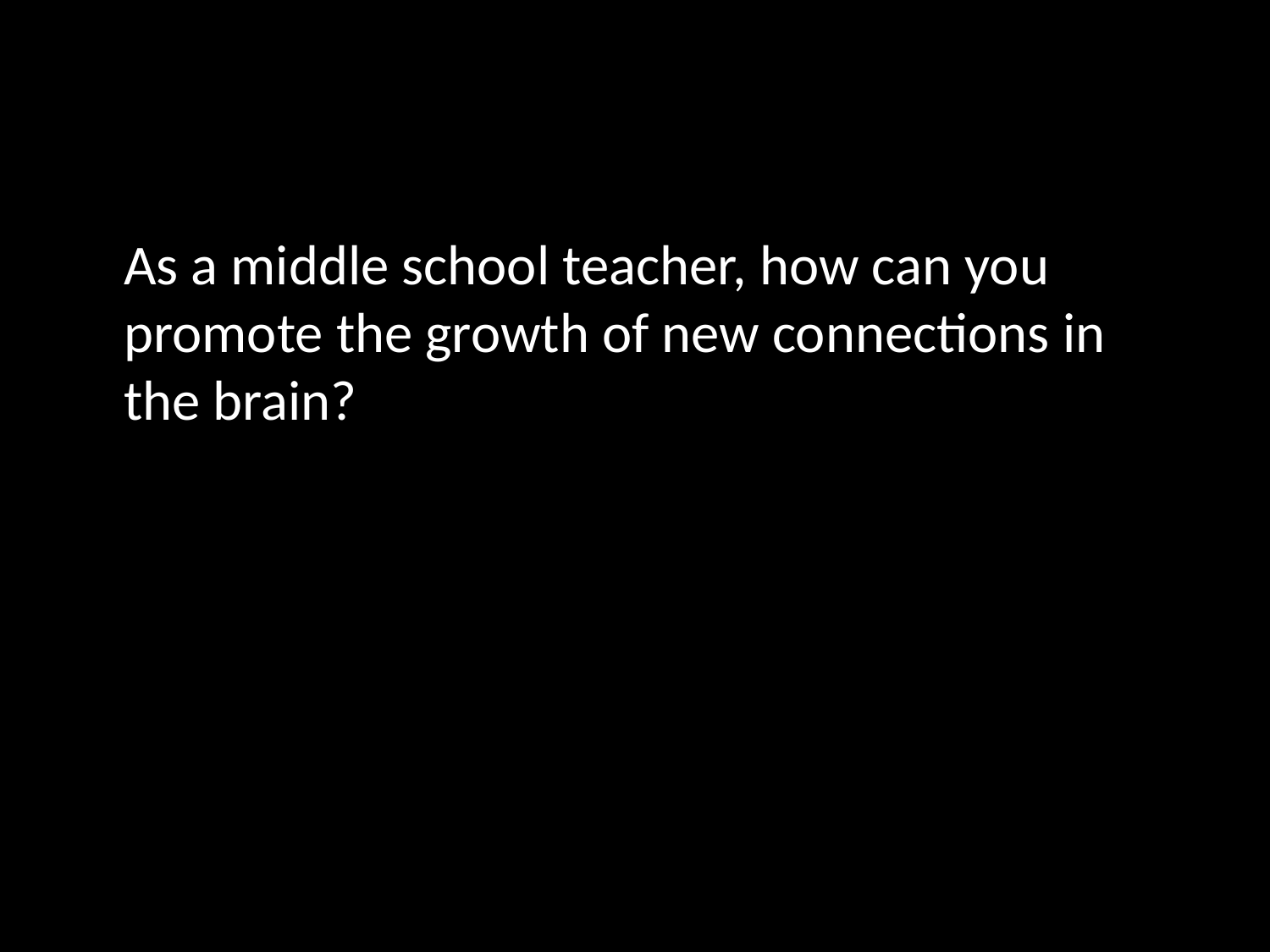

As a middle school teacher, how can you promote the growth of new connections in the brain?